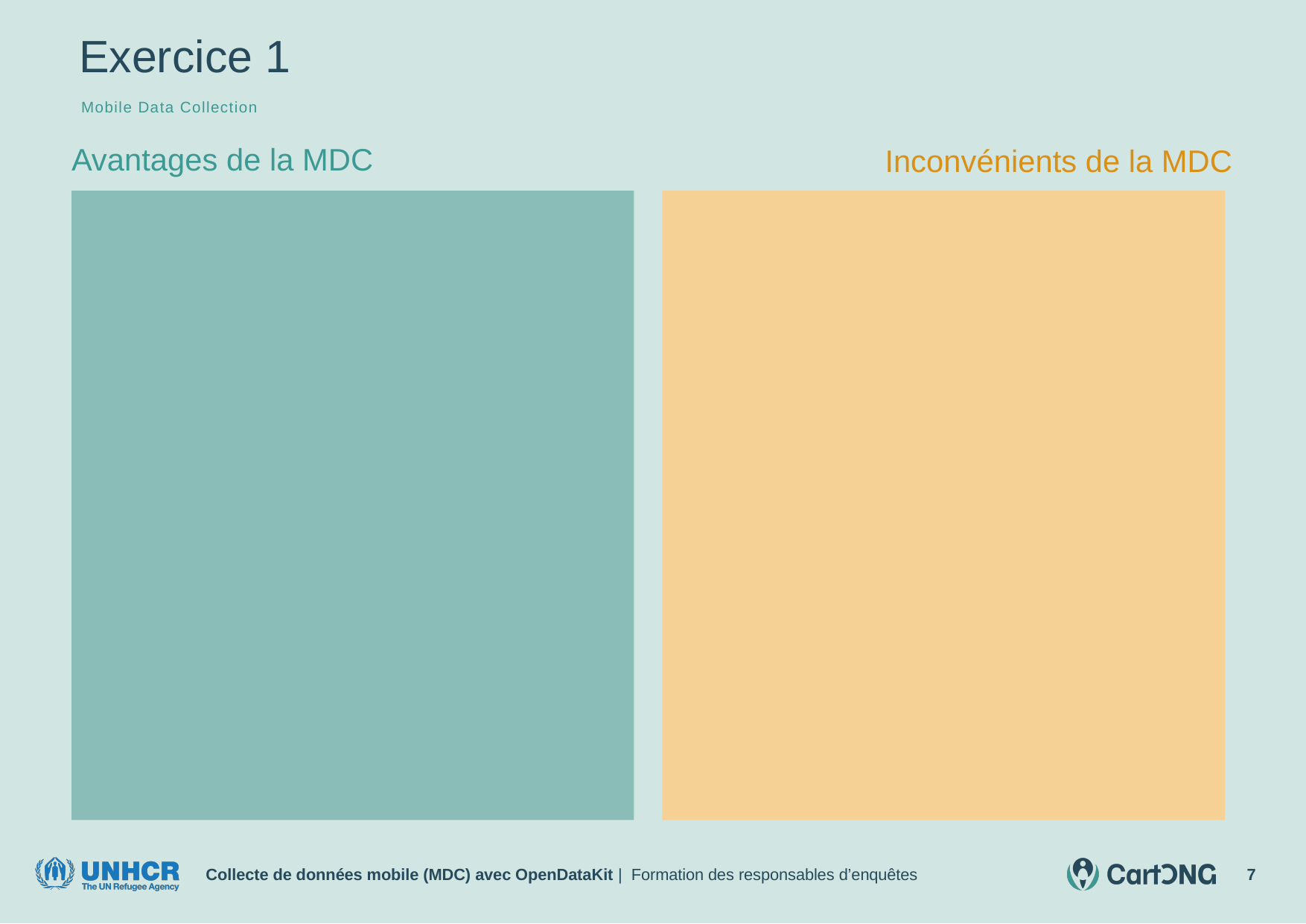

# Exercice 1
Mobile Data Collection
Avantages de la MDC
                                                                                               Inconvénients de la MDC

Collecte de données mobile (MDC) avec OpenDataKit |  Formation des responsables d’enquêtes
7